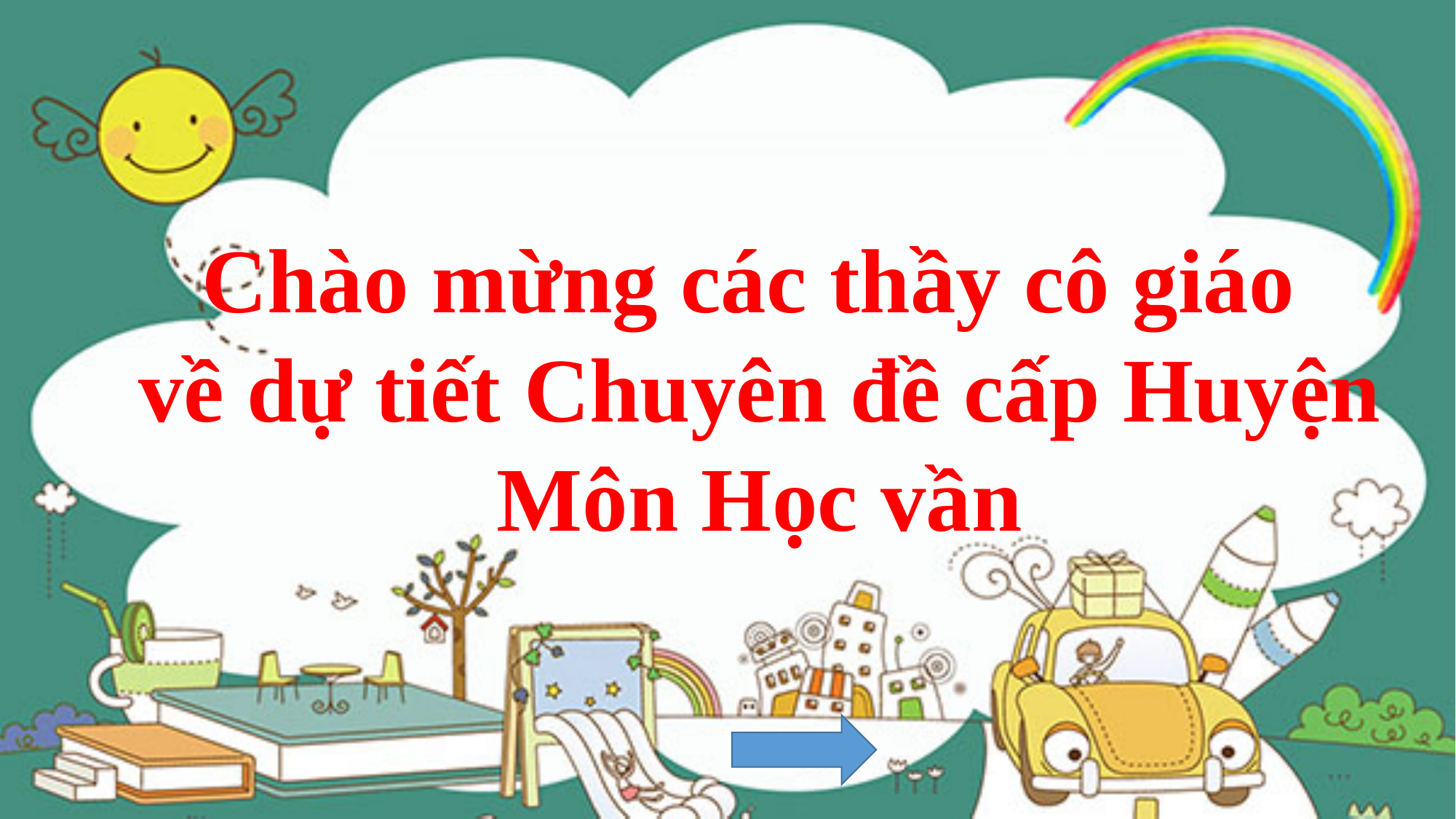

Chào mừng các thầy cô giáo
về dự tiết Chuyên đề cấp Huyện
Môn Học vần